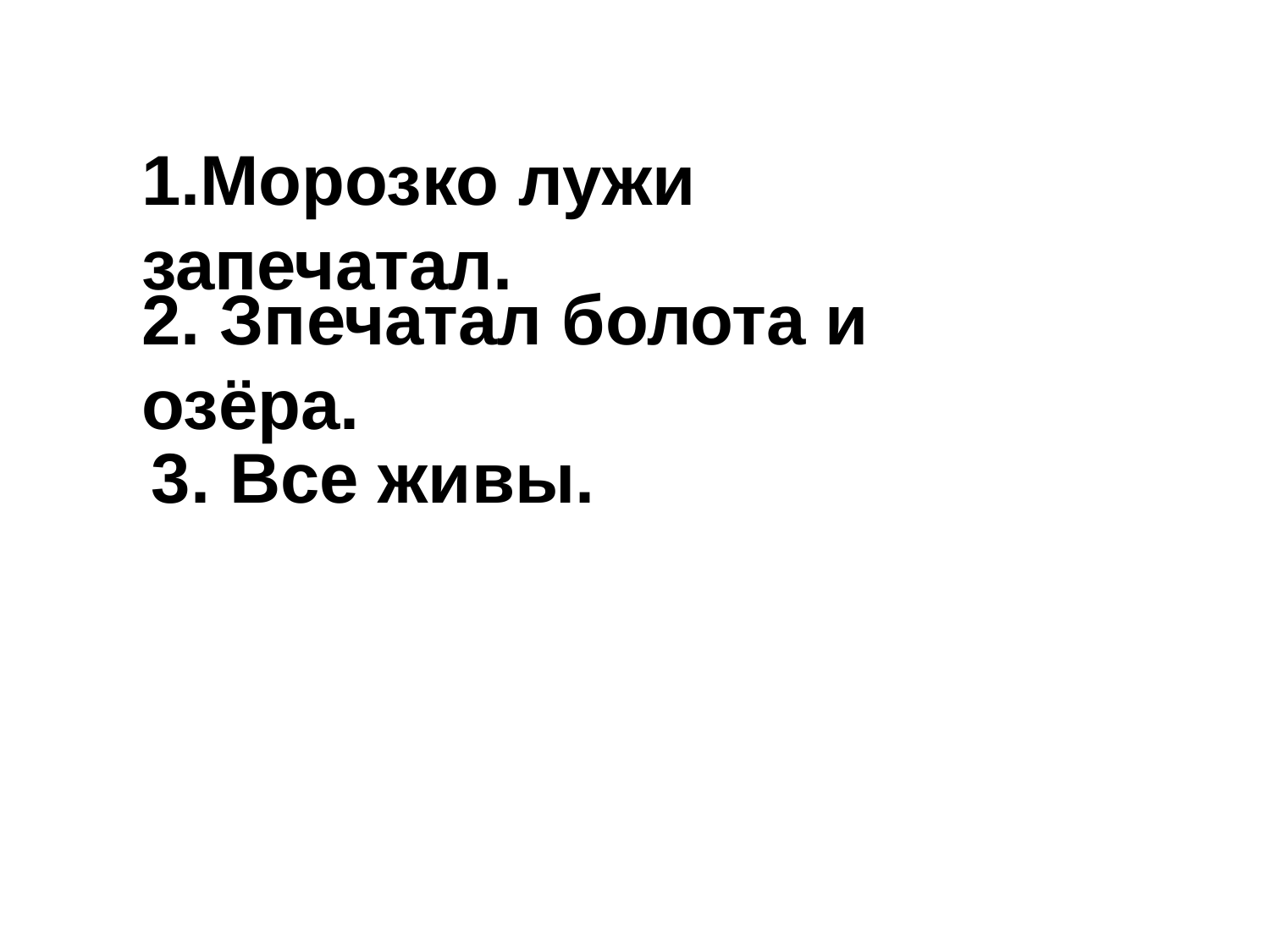

1.Морозко лужи запечатал.
2. Зпечатал болота и озёра.
3. Все живы.